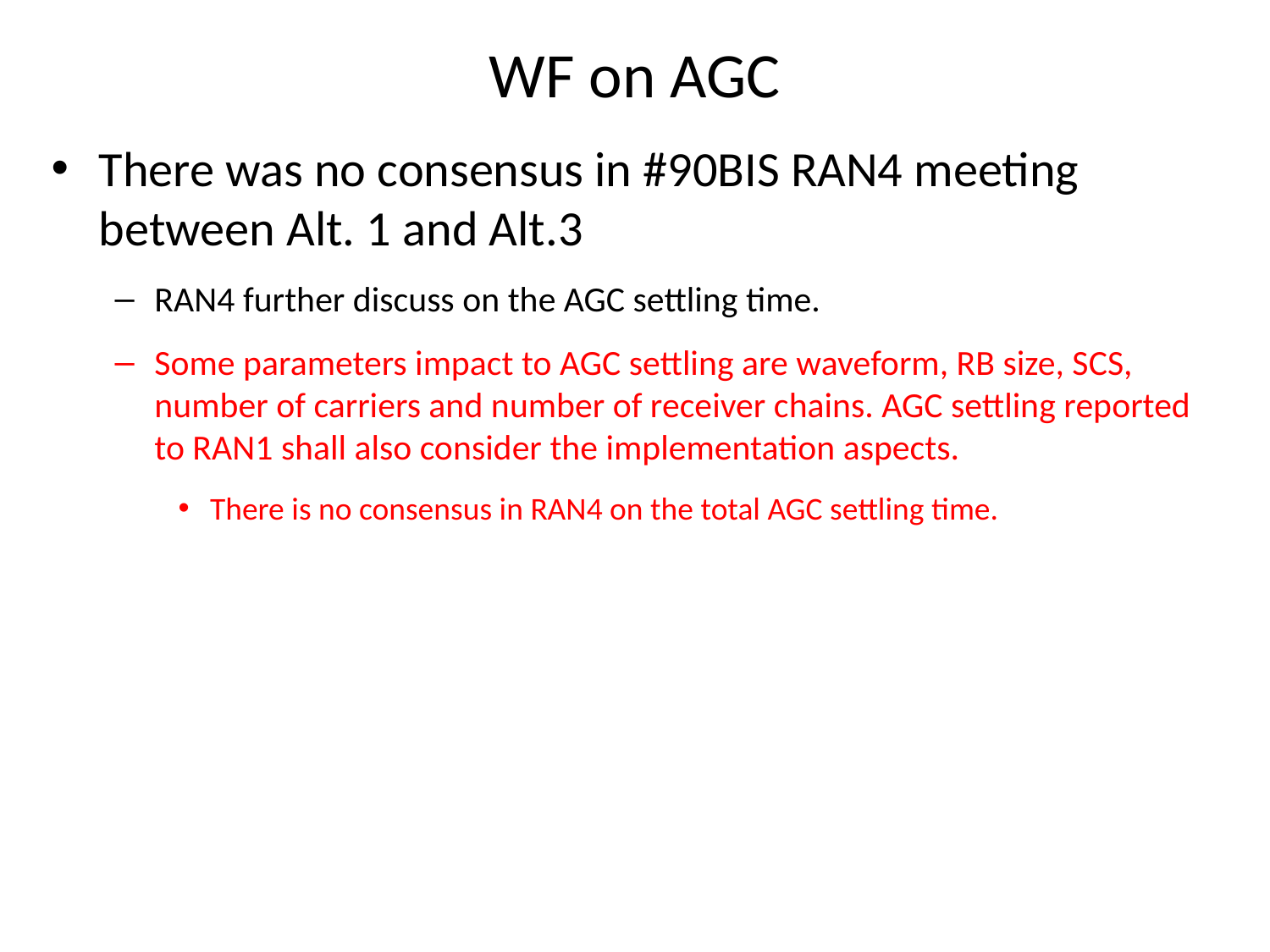

# WF on AGC
There was no consensus in #90BIS RAN4 meeting between Alt. 1 and Alt.3
RAN4 further discuss on the AGC settling time.
Some parameters impact to AGC settling are waveform, RB size, SCS, number of carriers and number of receiver chains. AGC settling reported to RAN1 shall also consider the implementation aspects.
There is no consensus in RAN4 on the total AGC settling time.